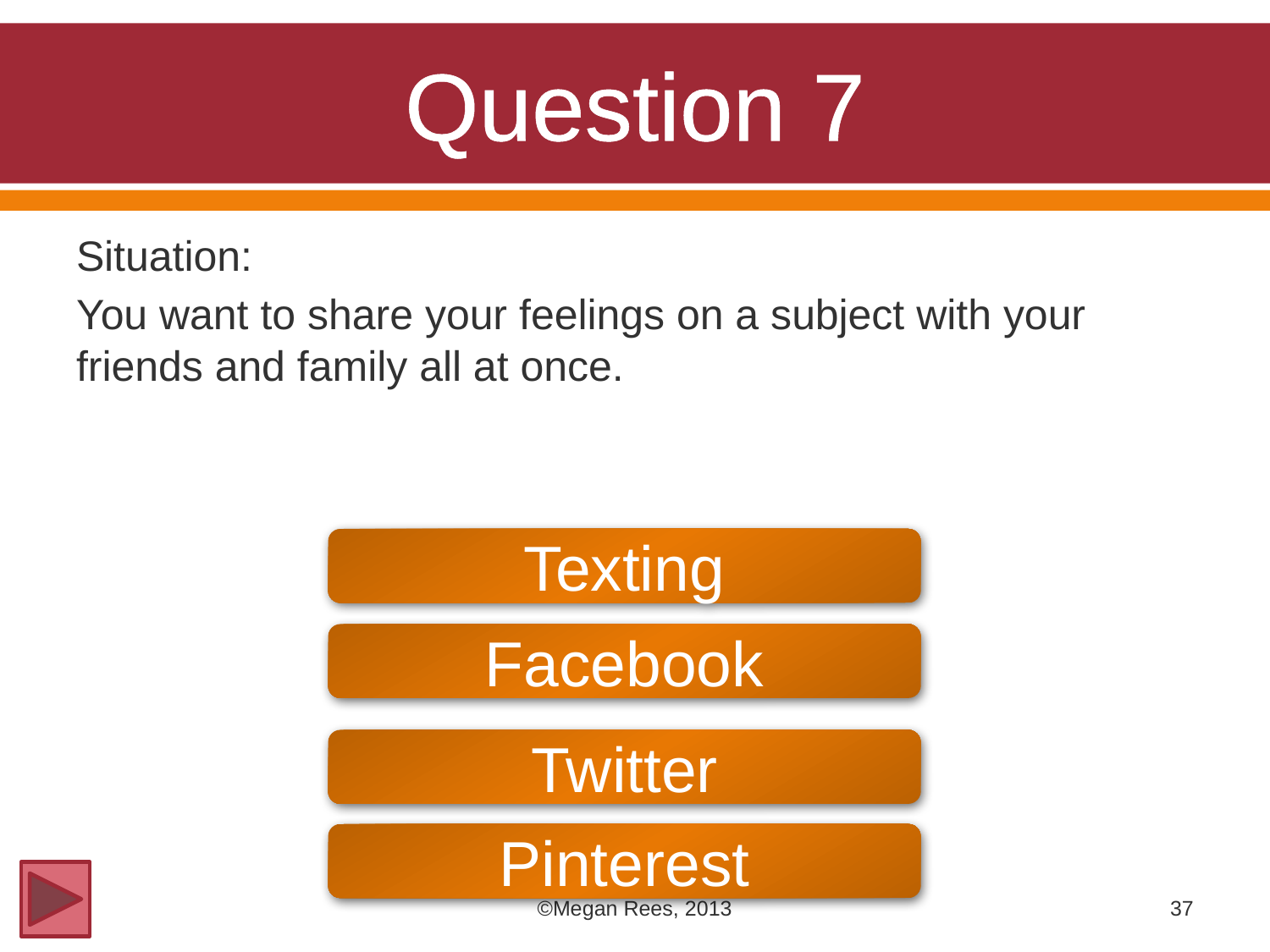

# Question 7
Situation:
You want to share your feelings on a subject with your friends and family all at once.
Texting
Facebook
Twitter
Pinterest

©Megan Rees, 2013
37